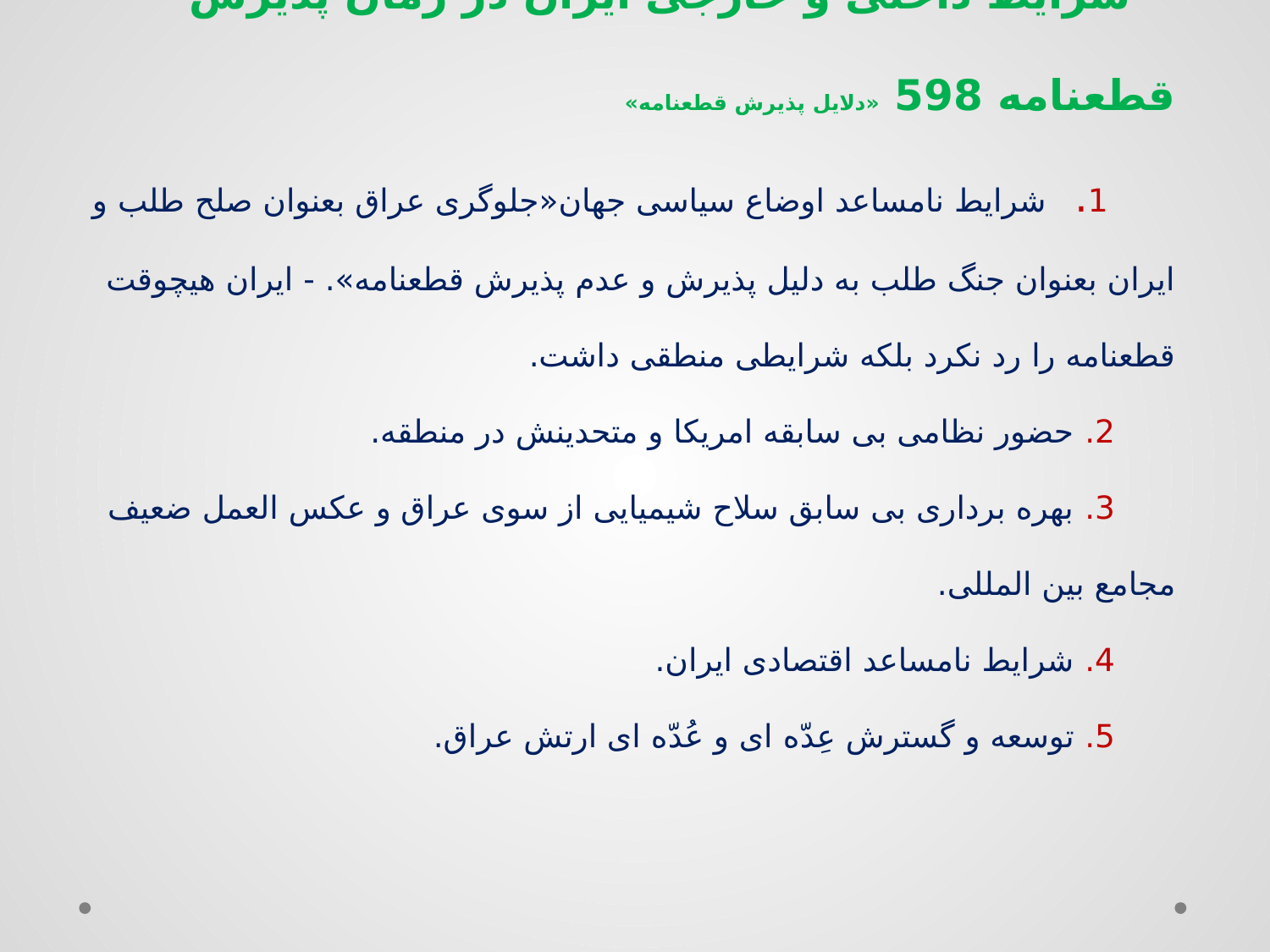

# شرایط داخلی و خارجی ایران در زمان پذیرش قطعنامه 598 «دلایل پذیرش قطعنامه» 1.  شرایط نامساعد اوضاع سیاسی جهان«جلوگری عراق بعنوان صلح طلب و ایران بعنوان جنگ طلب به دلیل پذیرش و عدم پذیرش قطعنامه». - ایران هیچوقت قطعنامه را رد نکرد بلکه شرایطی منطقی داشت. 2. حضور نظامی بی سابقه امریکا و متحدینش در منطقه. 3. بهره برداری بی سابق سلاح شیمیایی از سوی عراق و عکس العمل ضعیف مجامع بین المللی. 4. شرایط نامساعد اقتصادی ایران. 5. توسعه و گسترش عِدّه ای و عُدّه ای ارتش عراق.